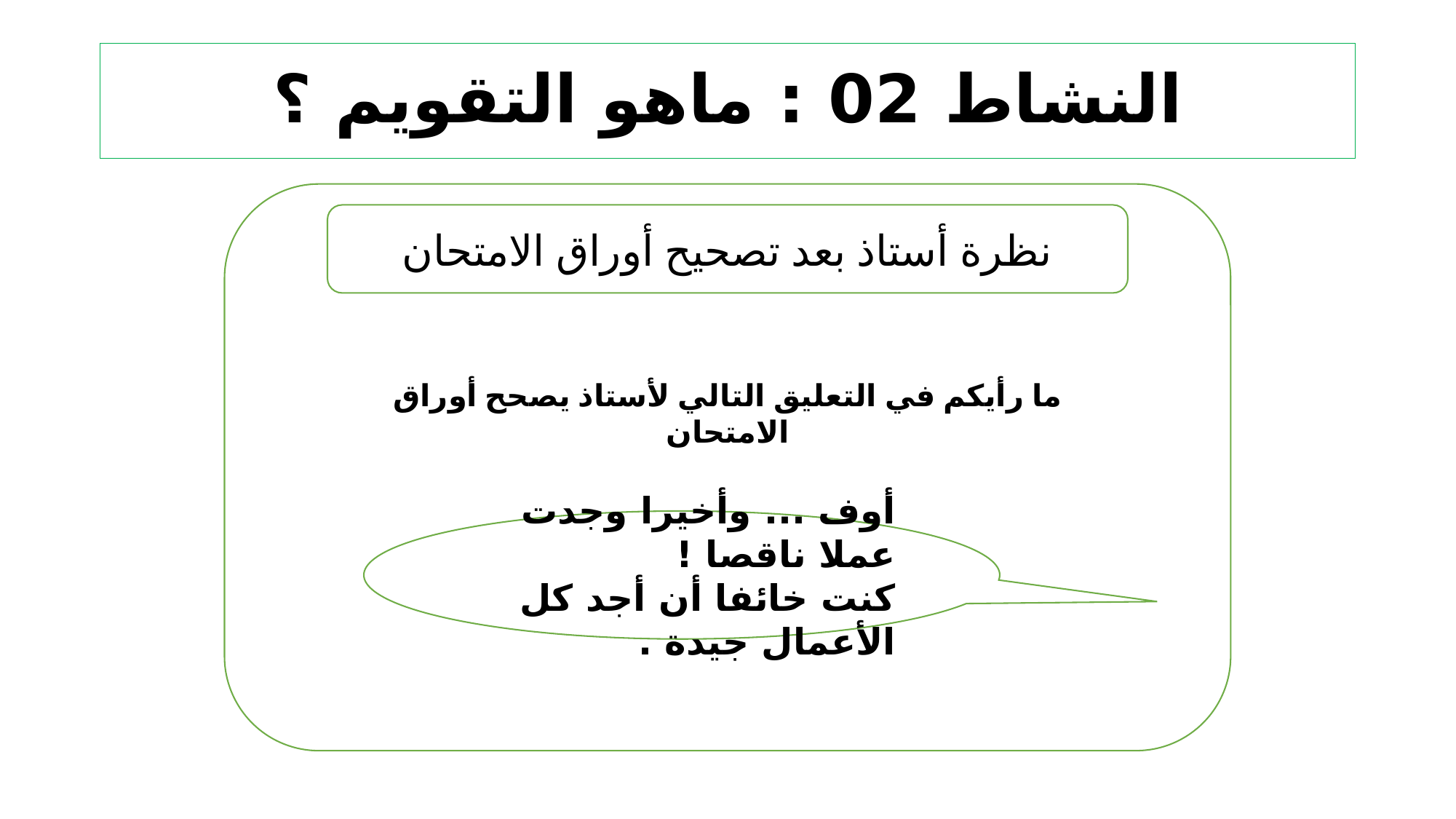

# النشاط 02 : ماهو التقويم ؟

نظرة أستاذ بعد تصحيح أوراق الامتحان
ما رأيكم في التعليق التالي لأستاذ يصحح أوراق الامتحان
أوف ... وأخيرا وجدت عملا ناقصا !
كنت خائفا أن أجد كل الأعمال جيدة .